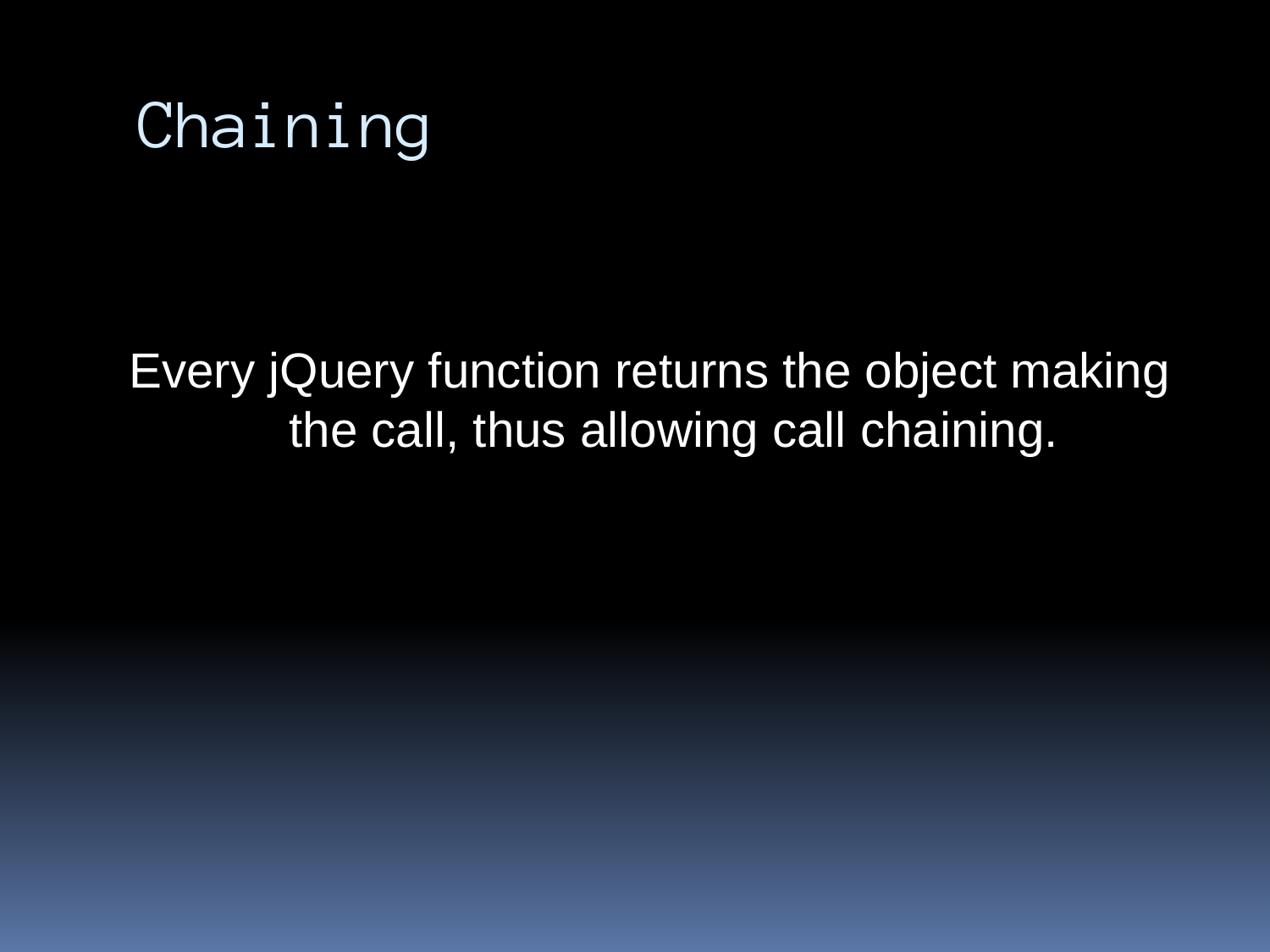

# Chaining
Every jQuery function returns the object making the call, thus allowing call chaining.